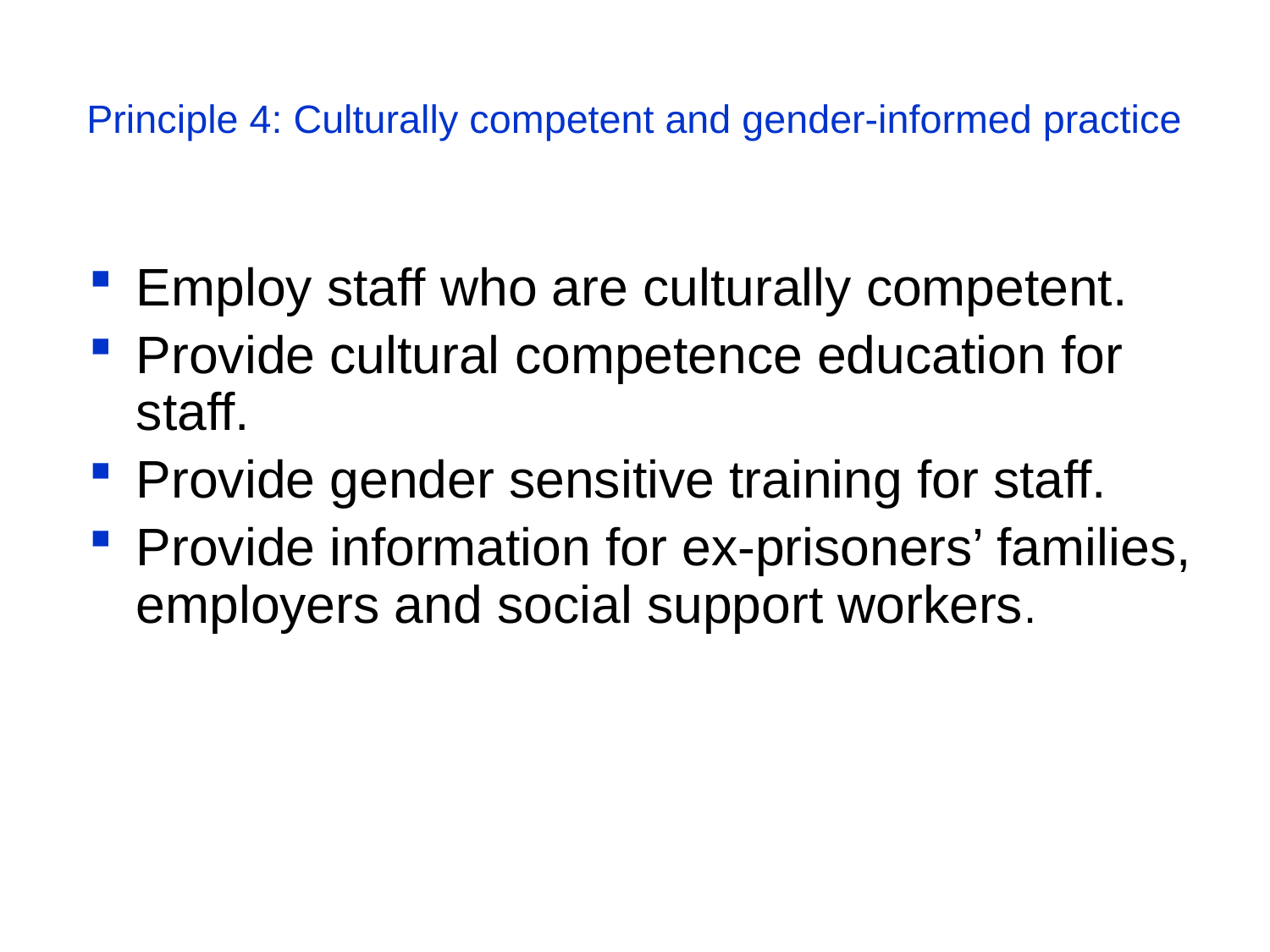

# Principle 4: Culturally competent and gender-informed practice
Employ staff who are culturally competent.
Provide cultural competence education for staff.
Provide gender sensitive training for staff.
Provide information for ex-prisoners’ families, employers and social support workers.